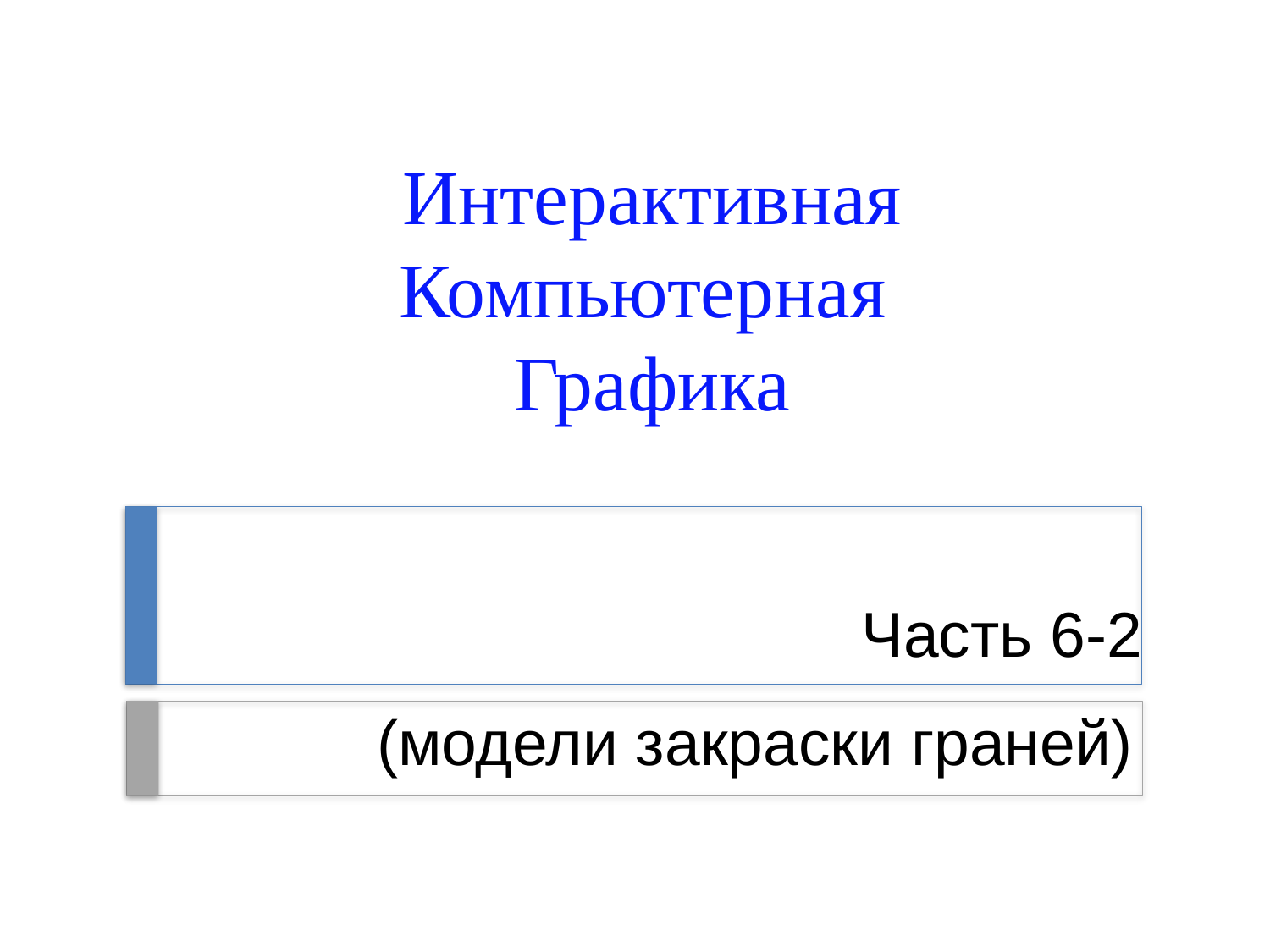

Интерактивная
Компьютерная
Графика
Часть 6-2
# (модели закраски граней)